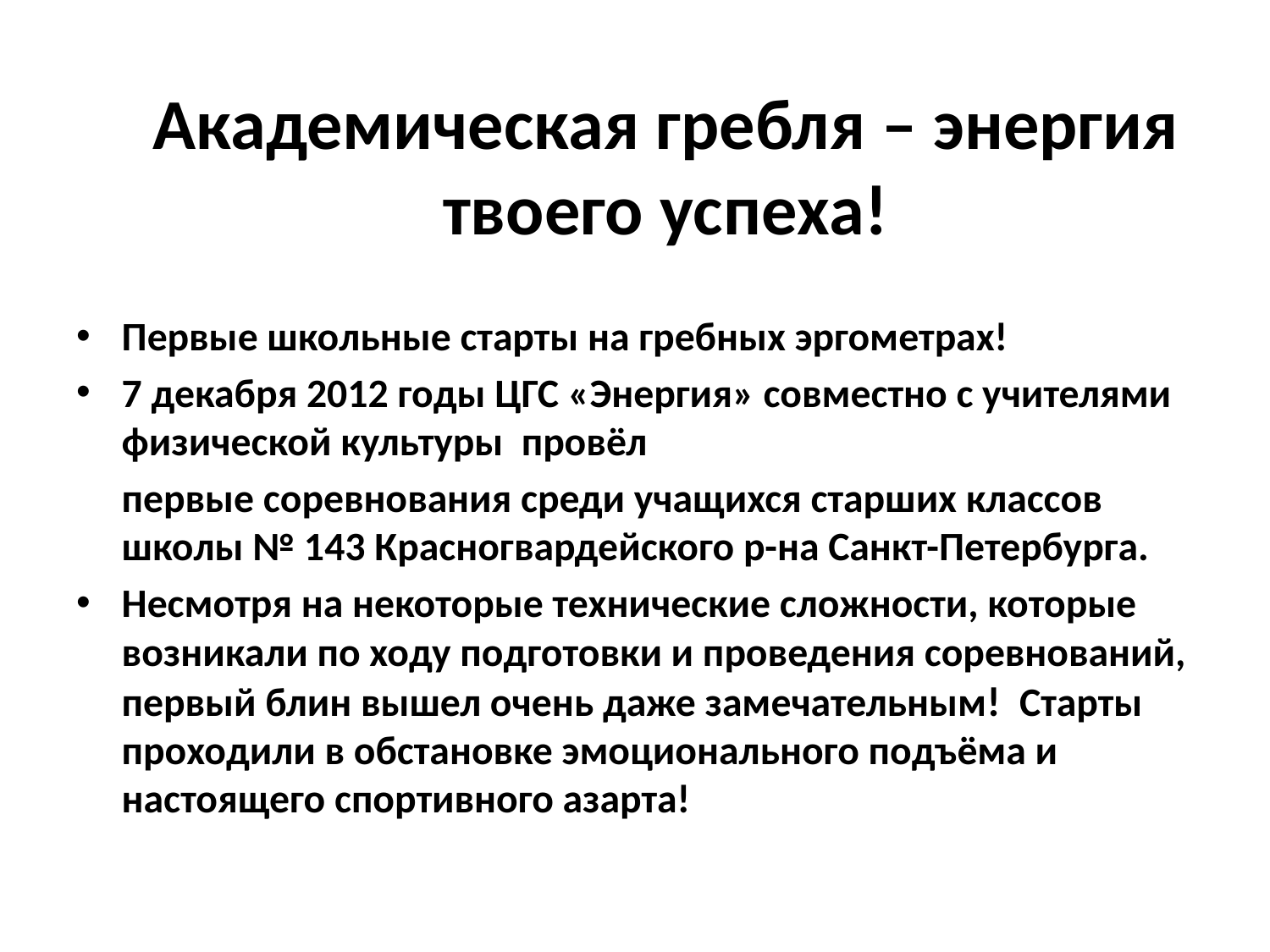

# Академическая гребля – энергия твоего успеха!

Первые школьные старты на гребных эргометрах!
7 декабря 2012 годы ЦГС «Энергия» совместно с учителями физической культуры  провёл
     первые соревнования среди учащихся старших классов школы № 143 Красногвардейского р-на Санкт-Петербурга.
Несмотря на некоторые технические сложности, которые возникали по ходу подготовки и проведения соревнований, первый блин вышел очень даже замечательным!  Старты проходили в обстановке эмоционального подъёма и настоящего спортивного азарта!